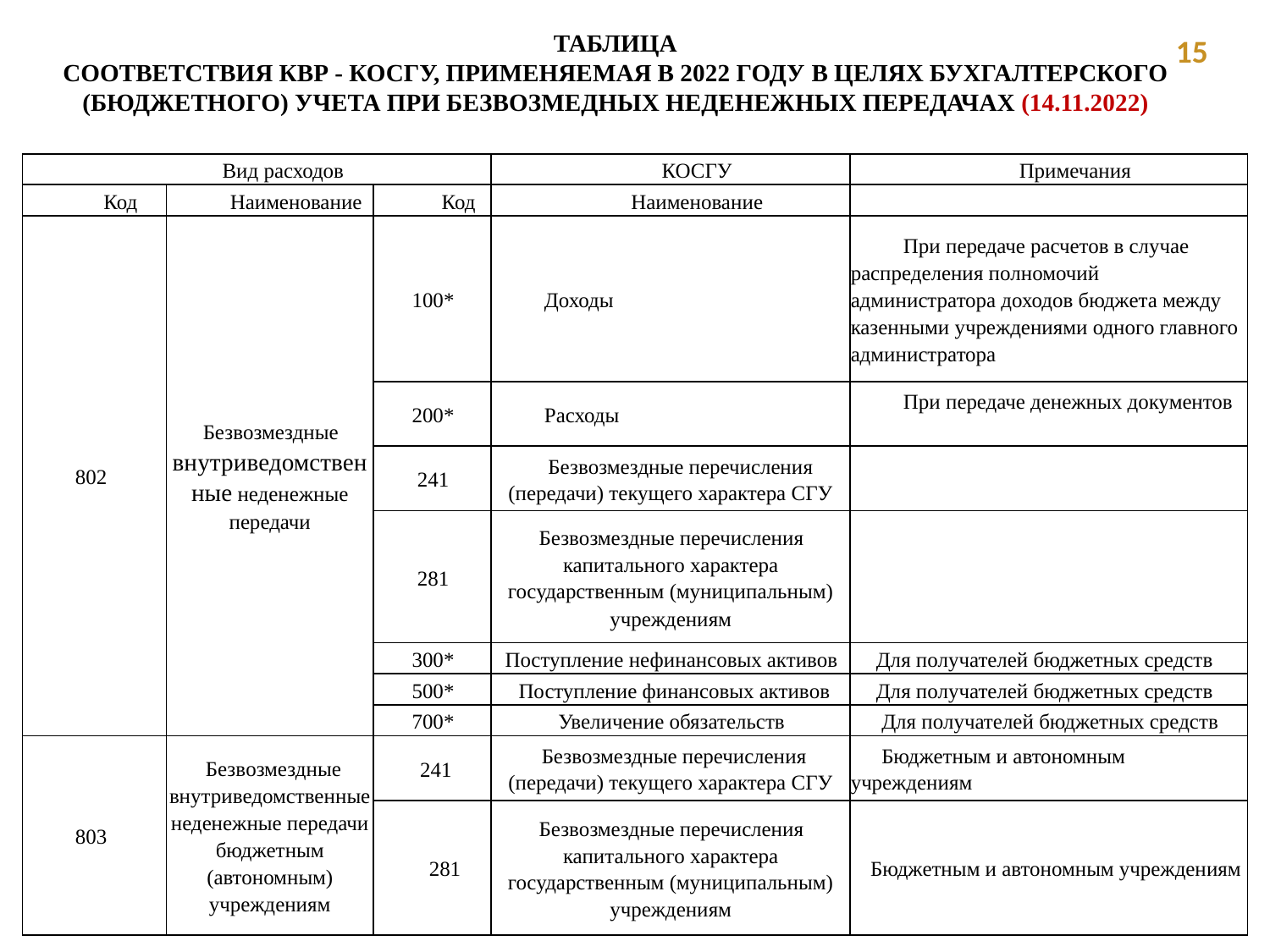

ТАБЛИЦА
СООТВЕТСТВИЯ КВР - КОСГУ, ПРИМЕНЯЕМАЯ В 2022 ГОДУ В ЦЕЛЯХ БУХГАЛТЕРСКОГО (БЮДЖЕТНОГО) УЧЕТА ПРИ БЕЗВОЗМЕДНЫХ НЕДЕНЕЖНЫХ ПЕРЕДАЧАХ (14.11.2022)
 15

| Вид расходов |  |  | КОСГУ | Примечания |
| --- | --- | --- | --- | --- |
| Код | Наименование | Код | Наименование |  |
| 802 | Безвозмездные внутриведомственные неденежные передачи | 100\* | Доходы | При передаче расчетов в случае распределения полномочий администратора доходов бюджета между казенными учреждениями одного главного администратора |
|  |  | 200\* | Расходы | При передаче денежных документов |
|  |  | 241 | Безвозмездные перечисления (передачи) текущего характера СГУ |  |
|  |  | 281 | Безвозмездные перечисления капитального характера государственным (муниципальным) учреждениям |  |
|  |  | 300\* | Поступление нефинансовых активов | Для получателей бюджетных средств |
|  |  | 500\* | Поступление финансовых активов | Для получателей бюджетных средств |
|  |  | 700\* | Увеличение обязательств | Для получателей бюджетных средств |
| 803 | Безвозмездные внутриведомственные неденежные передачи бюджетным (автономным) учреждениям | 241 | Безвозмездные перечисления (передачи) текущего характера СГУ | Бюджетным и автономным учреждениям |
|  |  | 281 | Безвозмездные перечисления капитального характера государственным (муниципальным) учреждениям | Бюджетным и автономным учреждениям |